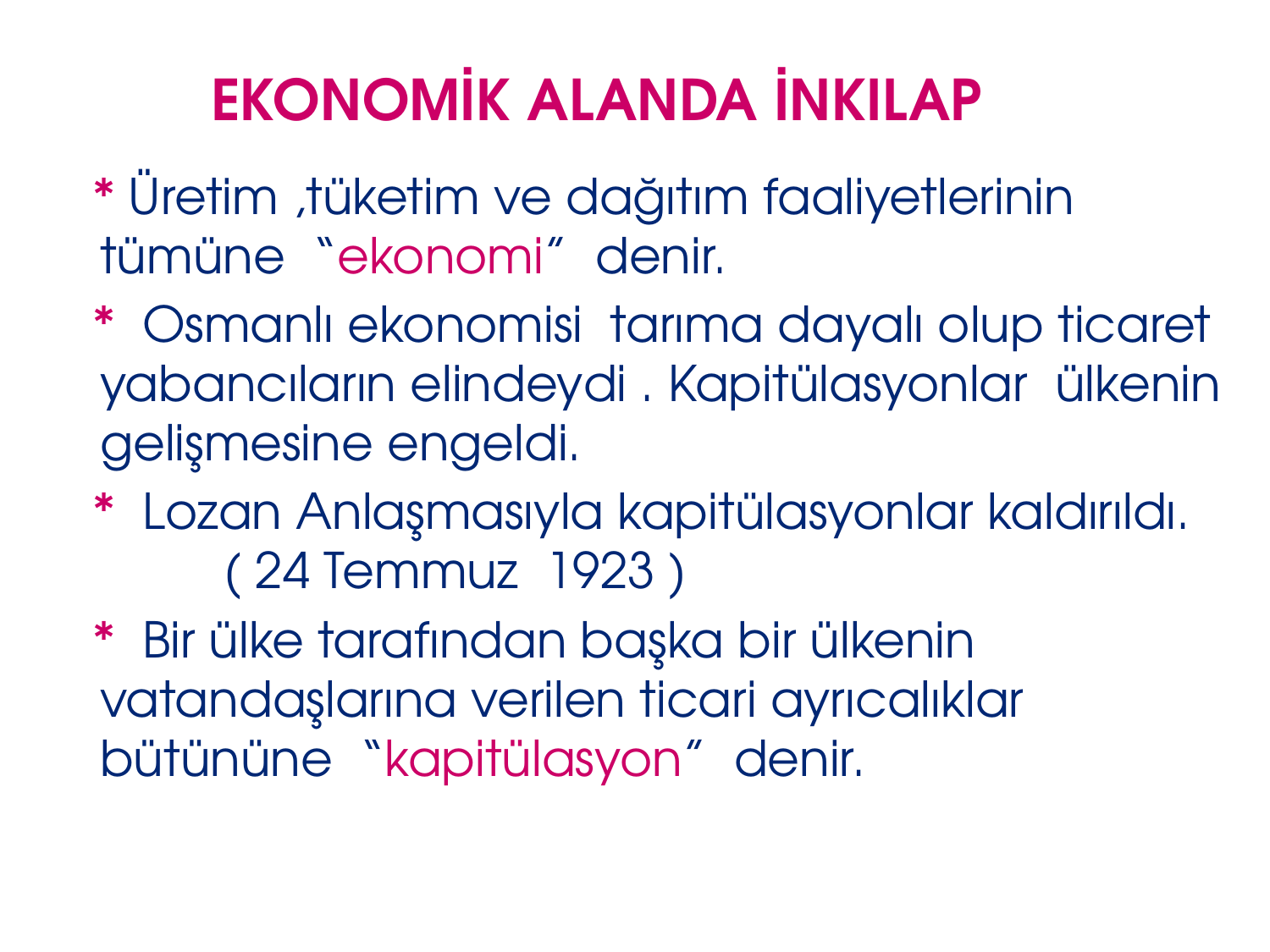

# EKONOMİK ALANDA İNKILAP
   * Üretim ,tüketim ve dağıtım faaliyetlerinin tümüne  “ekonomi”  denir.
   *  Osmanlı ekonomisi  tarıma dayalı olup ticaret yabancıların elindeydi . Kapitülasyonlar  ülkenin gelişmesine engeldi.
   *  Lozan Anlaşmasıyla kapitülasyonlar kaldırıldı.              ( 24 Temmuz  1923 )
   *  Bir ülke tarafından başka bir ülkenin vatandaşlarına verilen ticari ayrıcalıklar bütününe  “kapitülasyon”  denir.